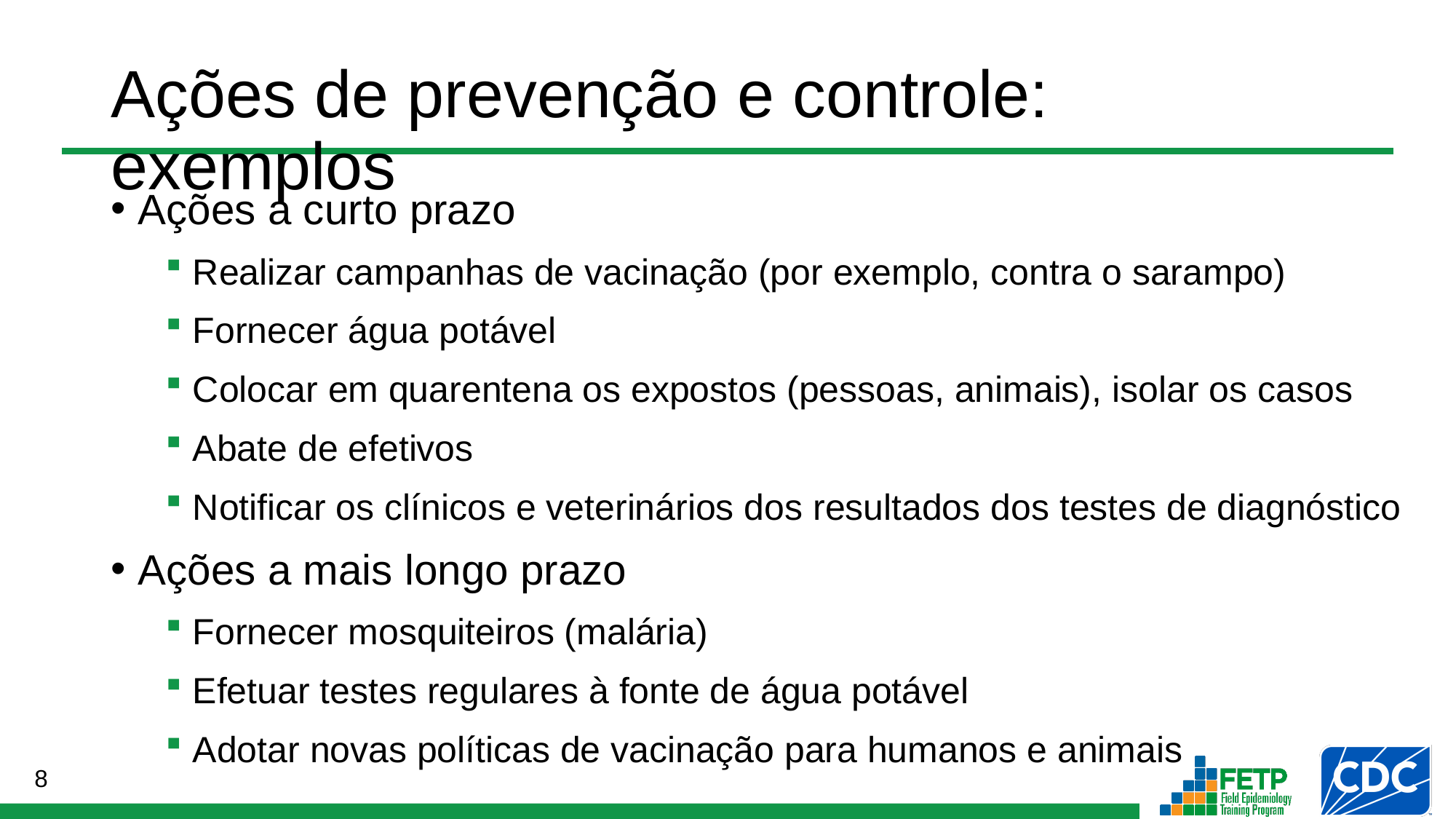

# Ações de prevenção e controle: exemplos
Ações a curto prazo
Realizar campanhas de vacinação (por exemplo, contra o sarampo)
Fornecer água potável
Colocar em quarentena os expostos (pessoas, animais), isolar os casos
Abate de efetivos
Notificar os clínicos e veterinários dos resultados dos testes de diagnóstico
Ações a mais longo prazo
Fornecer mosquiteiros (malária)
Efetuar testes regulares à fonte de água potável
Adotar novas políticas de vacinação para humanos e animais